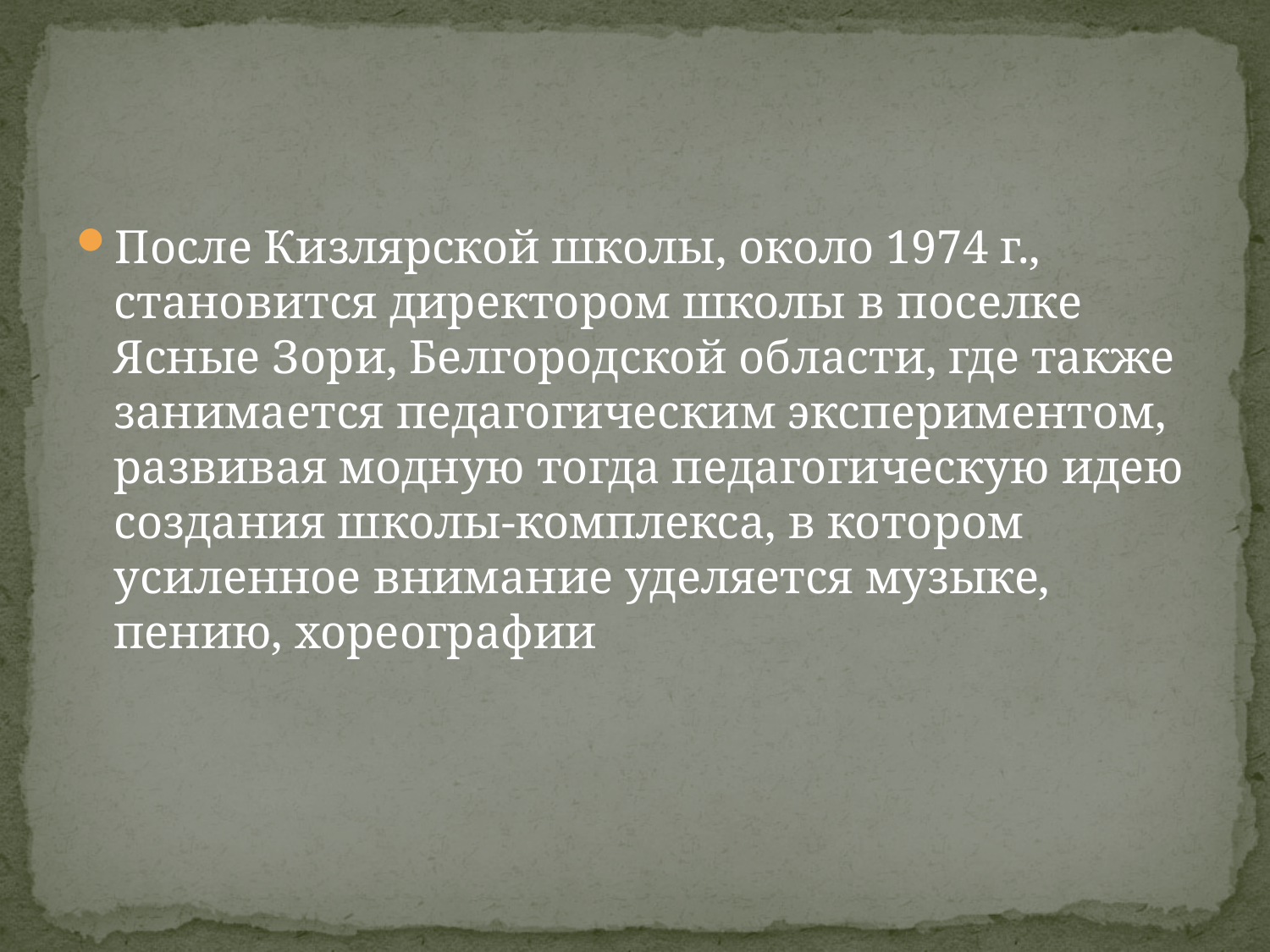

После Кизлярской школы, около 1974 г., становится директором школы в поселке Ясные Зори, Белгородской области, где также занимается педагогическим экспериментом, развивая модную тогда педагогическую идею создания школы-комплекса, в котором усиленное внимание уделяется музыке, пению, хореографии